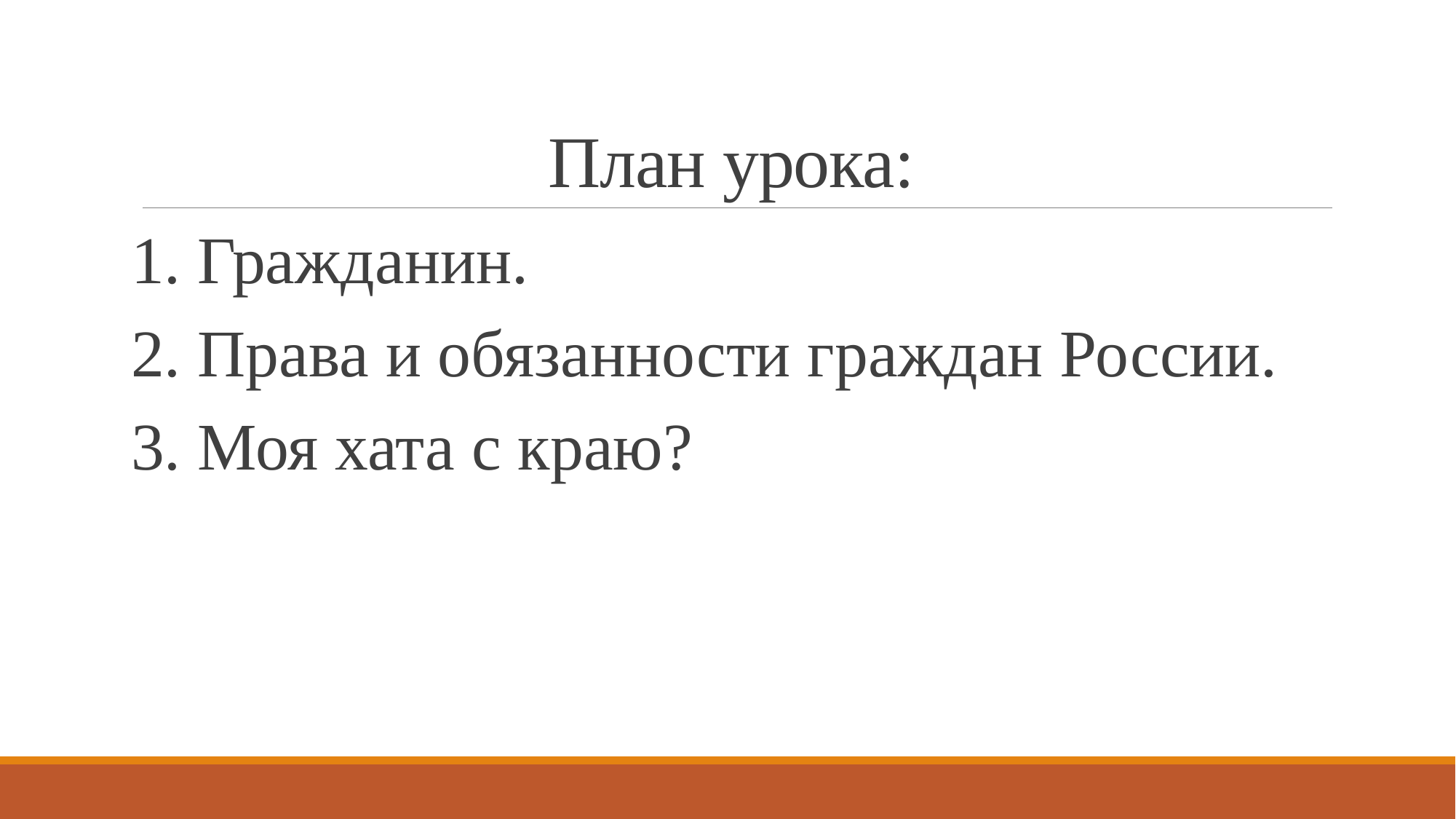

# План урока:
1. Гражданин.
2. Права и обязанности граждан России.
3. Моя хата с краю?